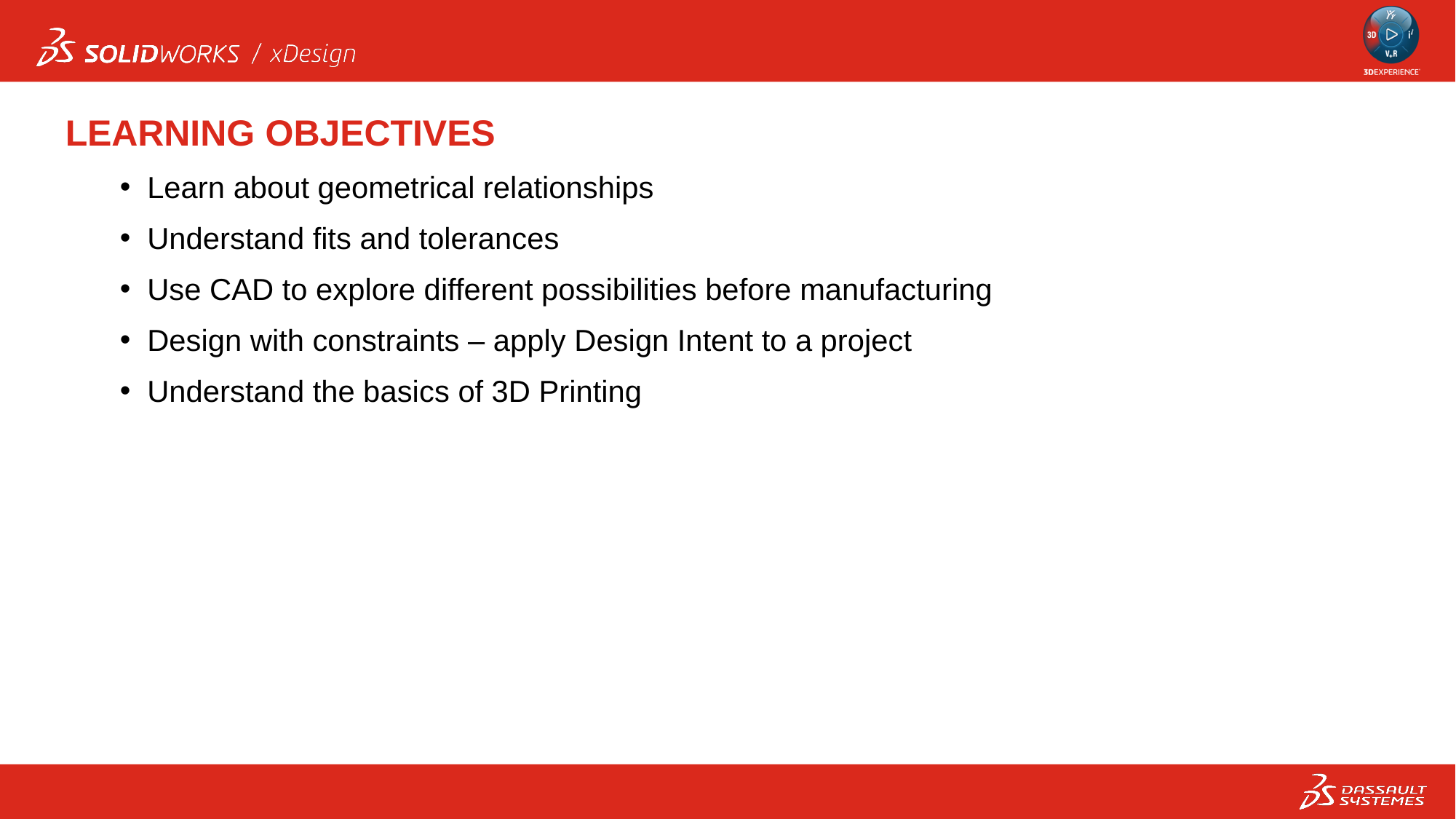

LEARNING OBJECTIVES
Learn about geometrical relationships
Understand fits and tolerances
Use CAD to explore different possibilities before manufacturing
Design with constraints – apply Design Intent to a project
Understand the basics of 3D Printing